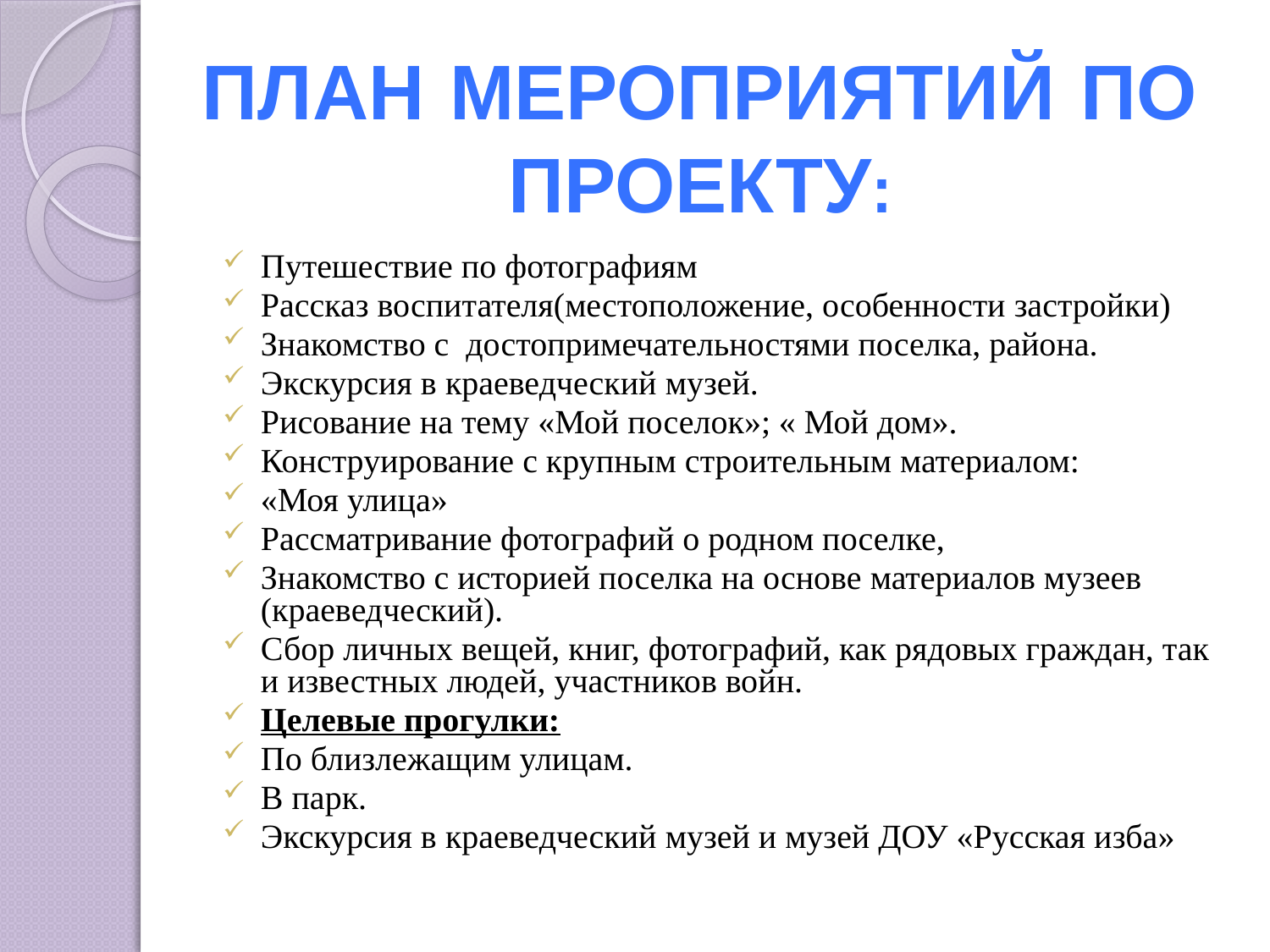

План мероприятий по проекту:
Путешествие по фотографиям
Рассказ воспитателя(местоположение, особенности застройки)
Знакомство с  достопримечательностями поселка, района.
Экскурсия в краеведческий музей.
Рисование на тему «Мой поселок»; « Мой дом».
Конструирование с крупным строительным материалом:
«Моя улица»
Рассматривание фотографий о родном поселке,
Знакомство с историей поселка на основе материалов музеев (краеведческий).
Сбор личных вещей, книг, фотографий, как рядовых граждан, так и известных людей, участников войн.
Целевые прогулки:
По близлежащим улицам.
В парк.
Экскурсия в краеведческий музей и музей ДОУ «Русская изба»